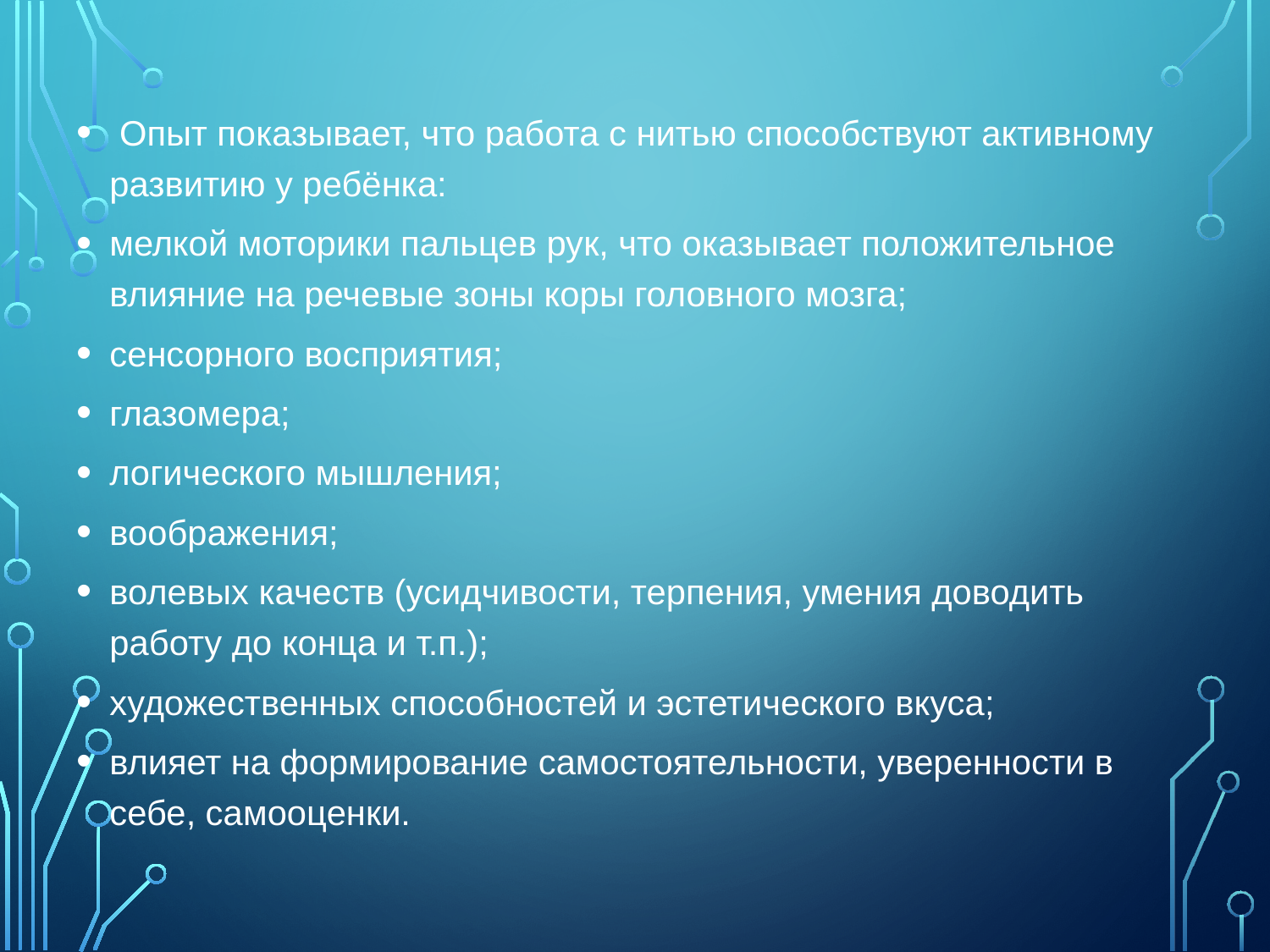

Опыт показывает, что работа с нитью способствуют активному развитию у ребёнка:
мелкой моторики пальцев рук, что оказывает положительное влияние на речевые зоны коры головного мозга;
сенсорного восприятия;
глазомера;
логического мышления;
воображения;
волевых качеств (усидчивости, терпения, умения доводить работу до конца и т.п.);
художественных способностей и эстетического вкуса;
влияет на формирование самостоятельности, уверенности в себе, самооценки.